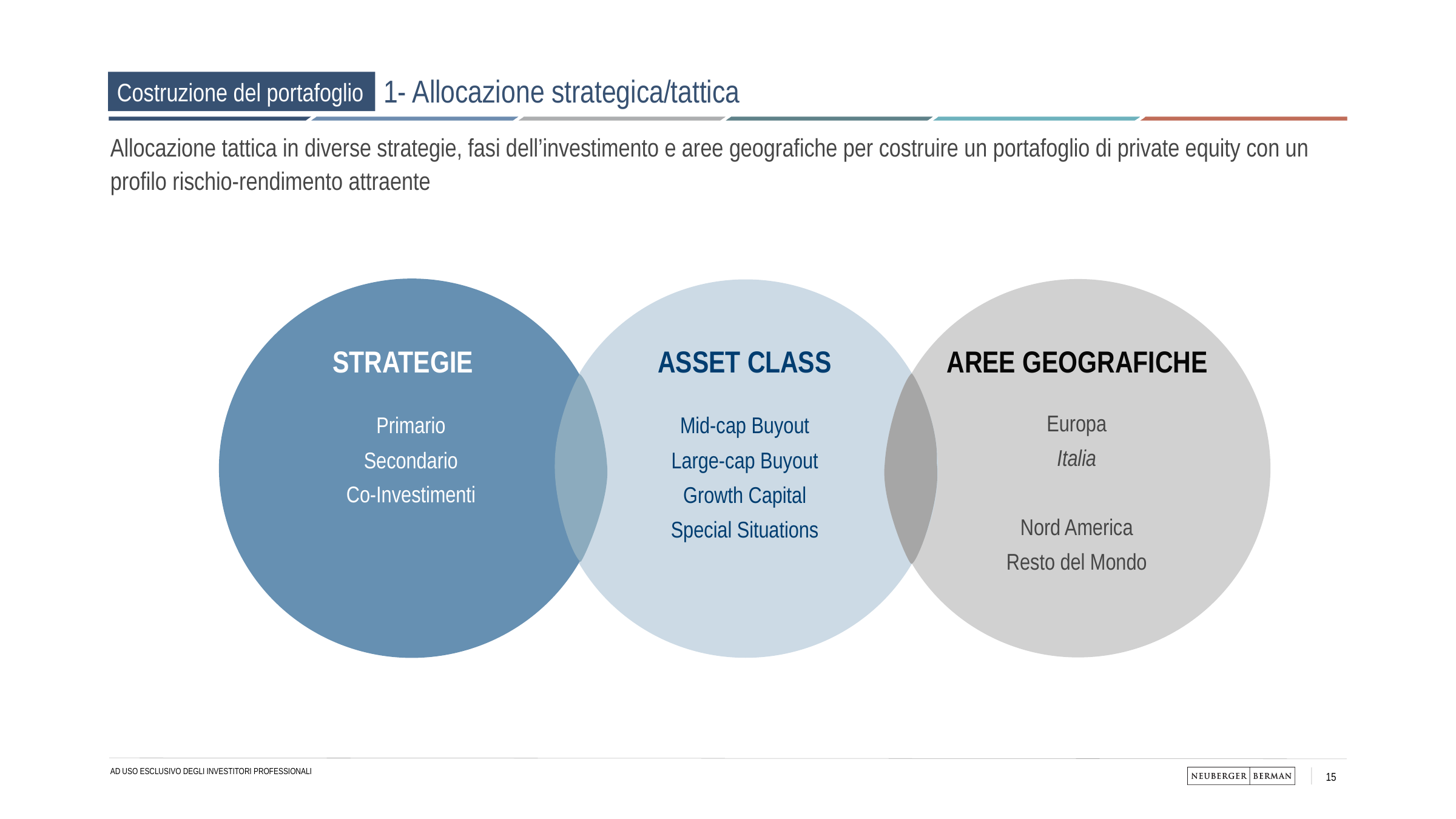

# 1- Allocazione strategica/tattica
Costruzione del portafoglio
Allocazione tattica in diverse strategie, fasi dell’investimento e aree geografiche per costruire un portafoglio di private equity con un profilo rischio-rendimento attraente

STRATEGIE
ASSET CLASS
AREE GEOGRAFICHE

Europa
Italia

Nord America
Resto del Mondo

Primario
Secondario
Co-Investimenti

Mid-cap Buyout
Large-cap Buyout
Growth Capital
Special Situations